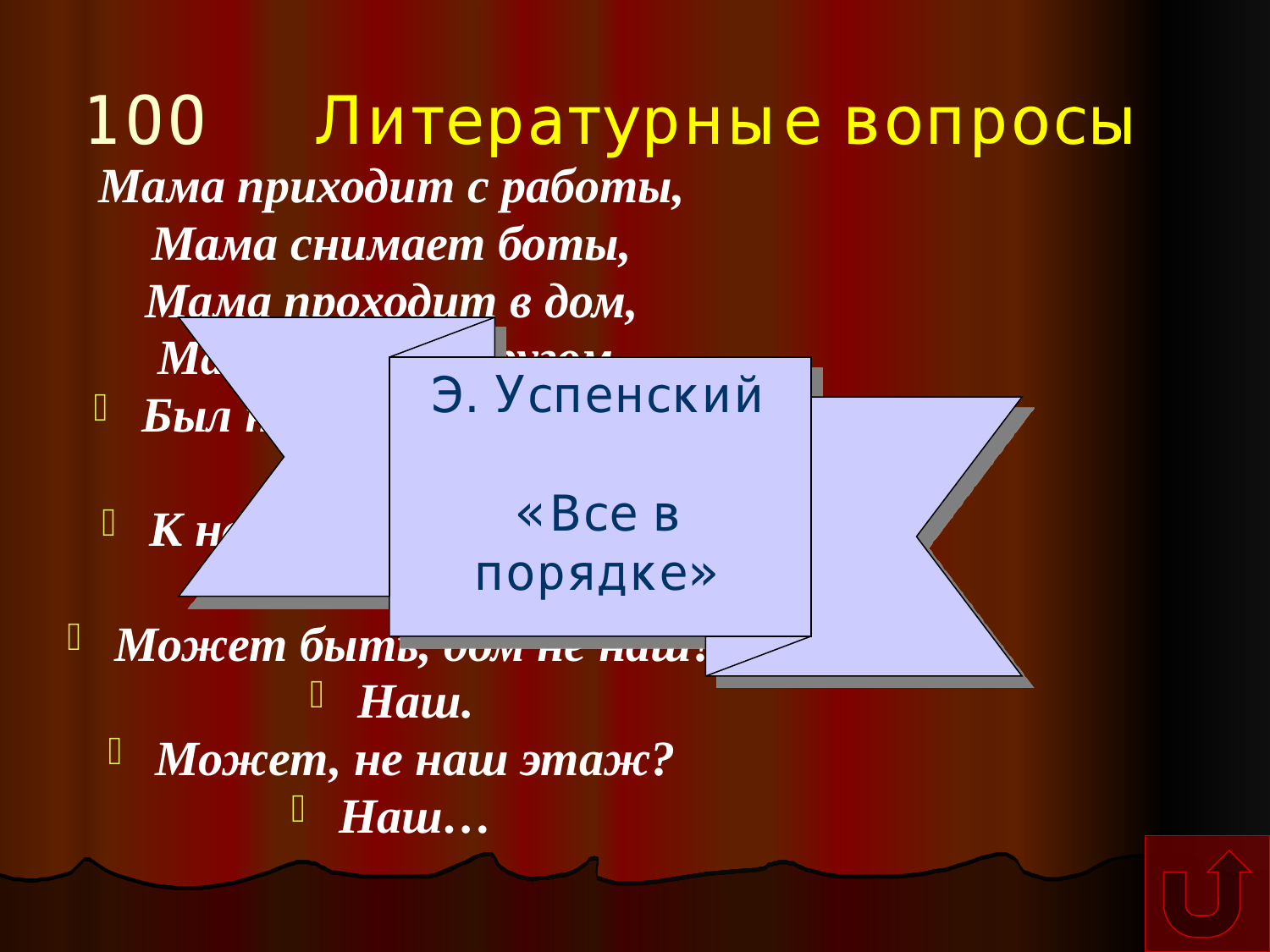

# 100     Литературные вопросы
Мама приходит с работы,
Мама снимает боты,
Мама проходит в дом,
Мама глядит кругом.
Был на квартиру налет?
Нет.
К нам заходил бегемот?
Нет.
Может быть, дом не наш?
Наш.
Может, не наш этаж?
Наш…
Э. Успенский

«Все в порядке»